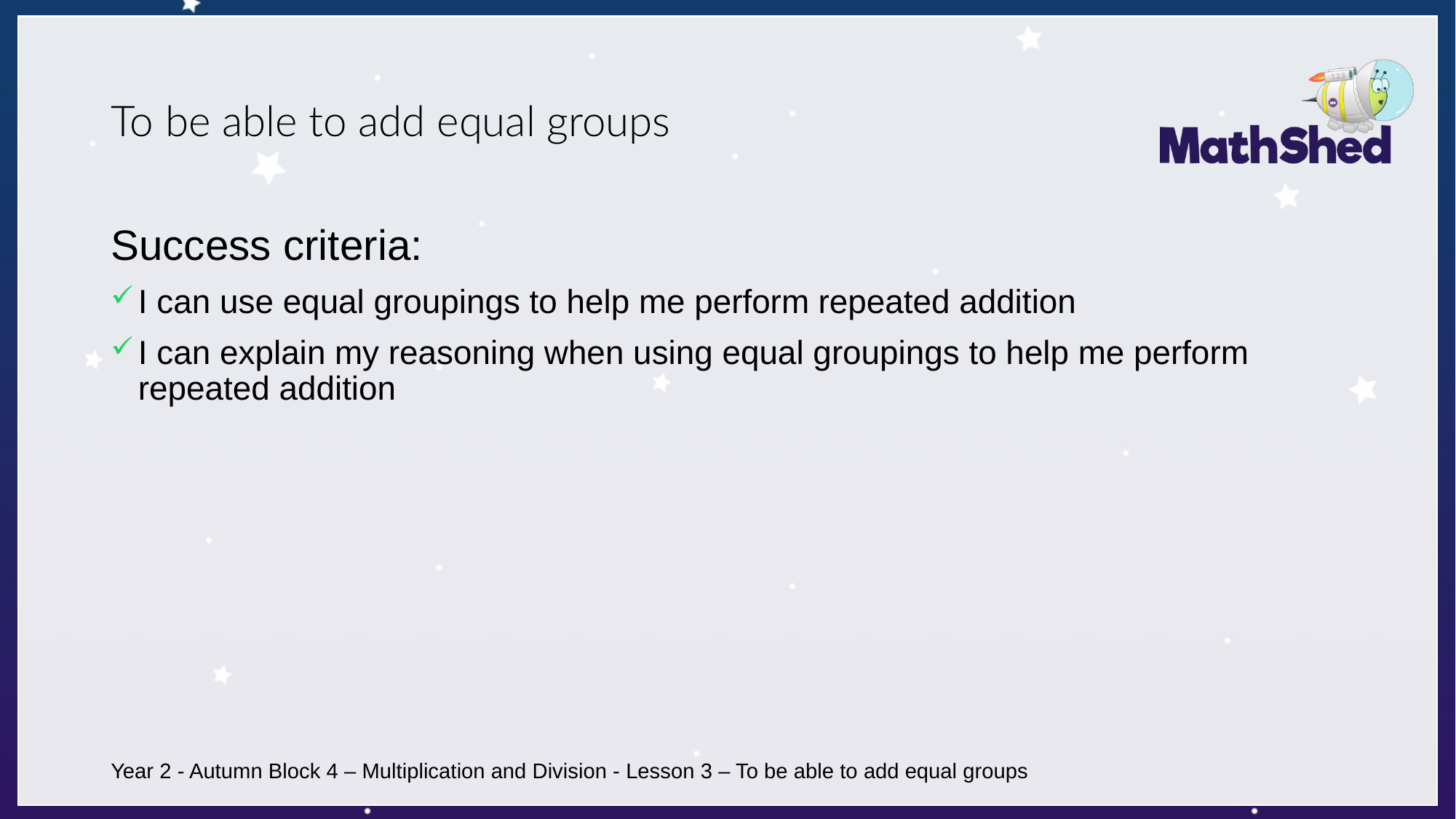

# To be able to add equal groups
Success criteria:
I can use equal groupings to help me perform repeated addition
I can explain my reasoning when using equal groupings to help me perform repeated addition
Year 2 - Autumn Block 4 – Multiplication and Division - Lesson 3 – To be able to add equal groups